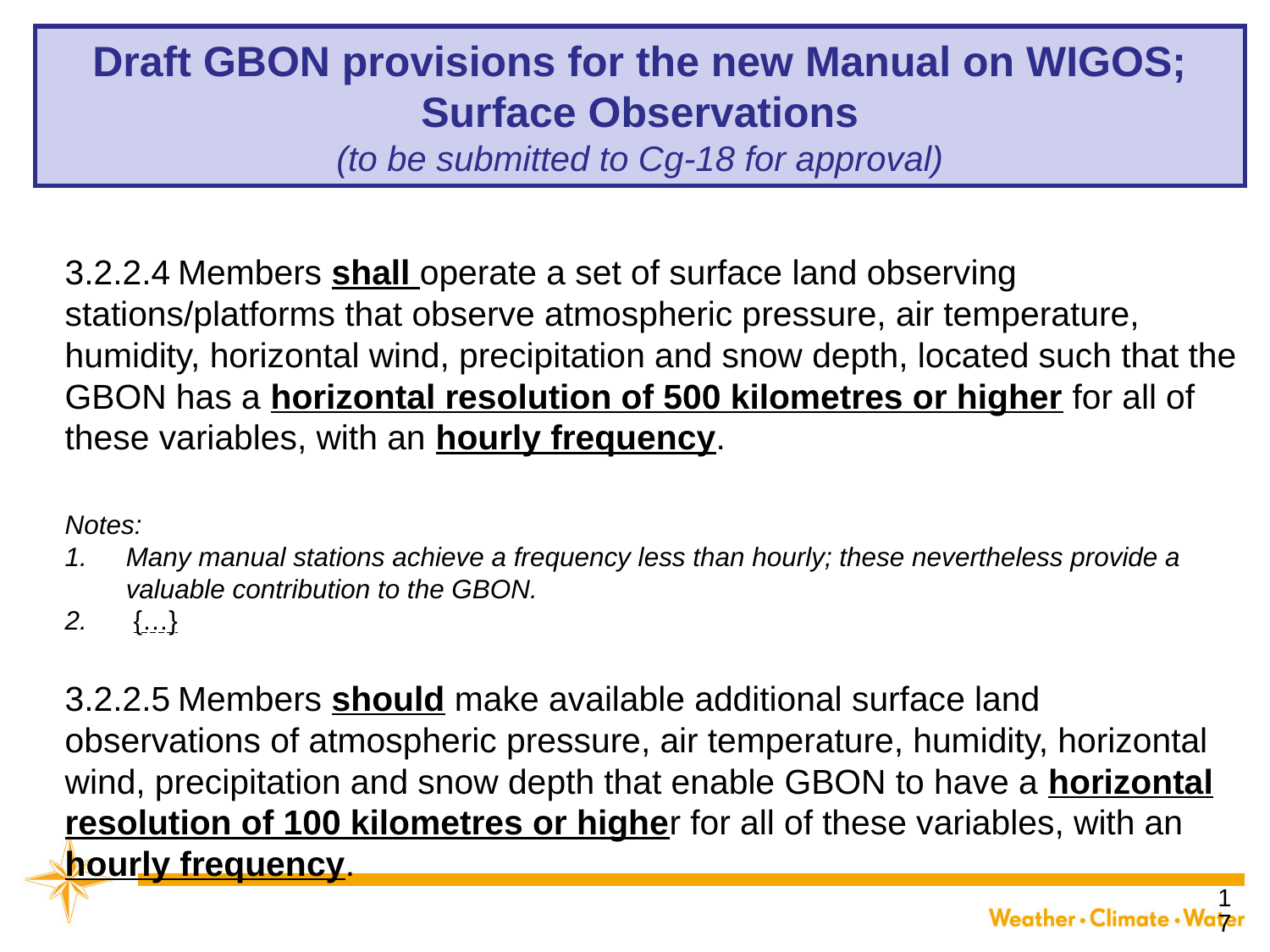

# Draft GBON provisions for the new Manual on WIGOS; Surface Observations (to be submitted to Cg-18 for approval)

3.2.2.4	Members shall operate a set of surface land observing stations/platforms that observe atmospheric pressure, air temperature, humidity, horizontal wind, precipitation and snow depth, located such that the GBON has a horizontal resolution of 500 kilometres or higher for all of these variables, with an hourly frequency.

Notes:
Many manual stations achieve a frequency less than hourly; these nevertheless provide a valuable contribution to the GBON.
 {…}

3.2.2.5	Members should make available additional surface land observations of atmospheric pressure, air temperature, humidity, horizontal wind, precipitation and snow depth that enable GBON to have a horizontal resolution of 100 kilometres or higher for all of these variables, with an hourly frequency.

17